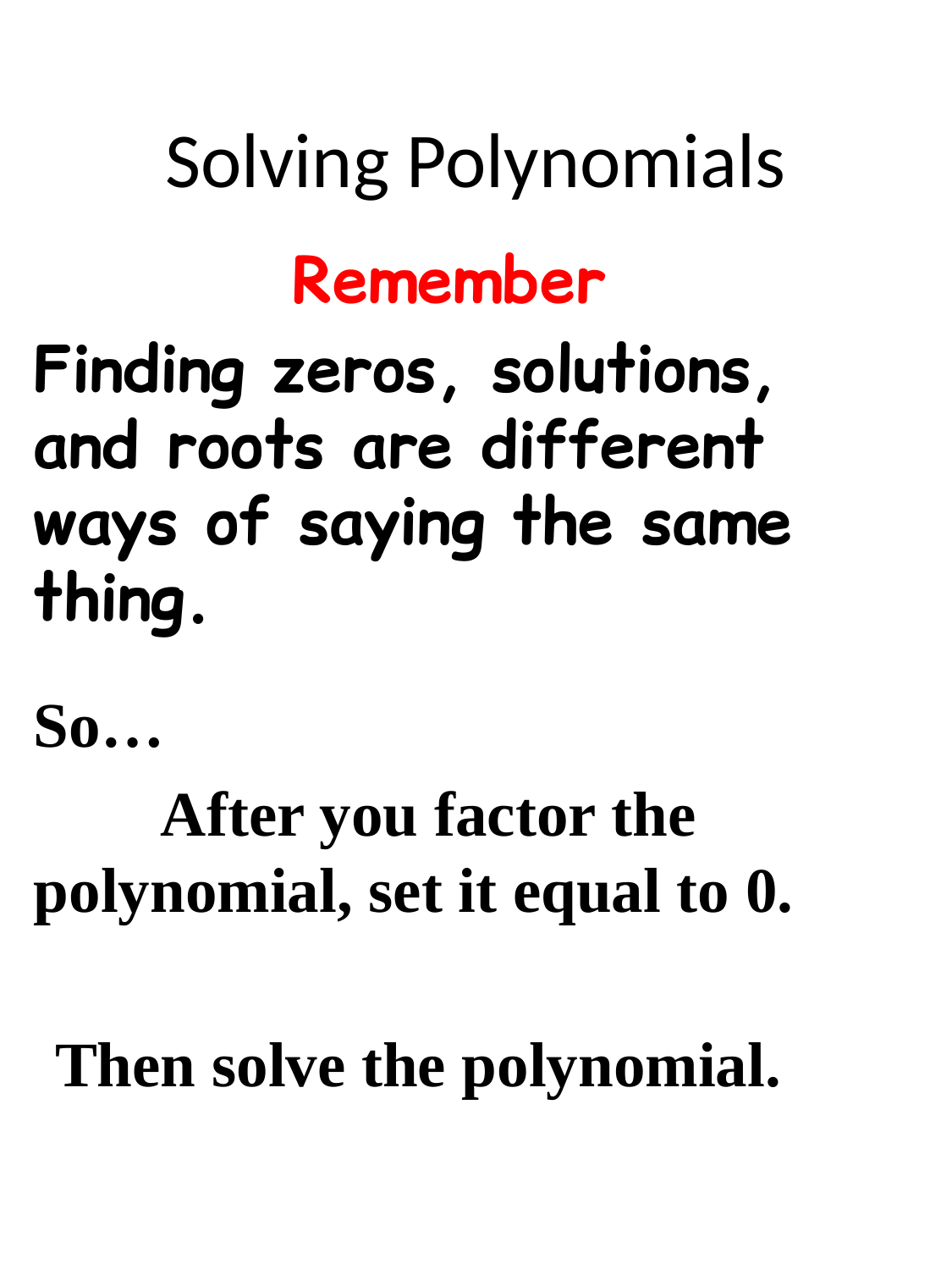

# Solving Polynomials
Remember
Finding zeros, solutions, and roots are different ways of saying the same thing.
So…
	After you factor the polynomial, set it equal to 0.
Then solve the polynomial.